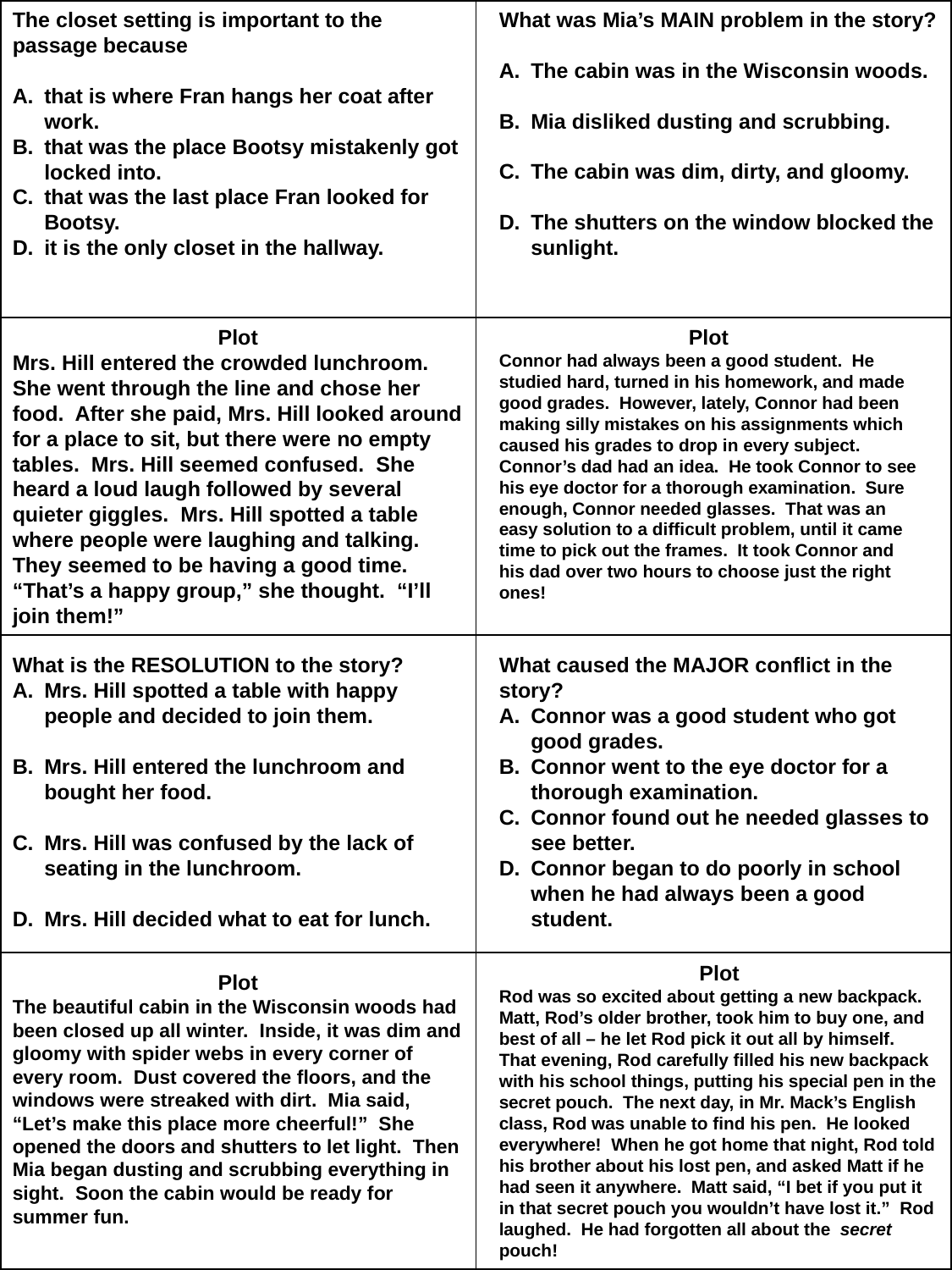

|  |  |
| --- | --- |
|  |  |
|  |  |
|  |  |
The closet setting is important to the passage because

that is where Fran hangs her coat after work.
that was the place Bootsy mistakenly got locked into.
that was the last place Fran looked for Bootsy.
it is the only closet in the hallway.

What was Mia’s MAIN problem in the story?

The cabin was in the Wisconsin woods.

Mia disliked dusting and scrubbing.

The cabin was dim, dirty, and gloomy.

The shutters on the window blocked the sunlight.

Plot
Mrs. Hill entered the crowded lunchroom.  She went through the line and chose her food.  After she paid, Mrs. Hill looked around for a place to sit, but there were no empty tables.  Mrs. Hill seemed confused.  She heard a loud laugh followed by several quieter giggles.  Mrs. Hill spotted a table where people were laughing and talking.  They seemed to be having a good time.  “That’s a happy group,” she thought.  “I’ll join them!”
Plot
Connor had always been a good student.  He studied hard, turned in his homework, and made good grades.  However, lately, Connor had been making silly mistakes on his assignments which caused his grades to drop in every subject.  Connor’s dad had an idea.  He took Connor to see his eye doctor for a thorough examination.  Sure enough, Connor needed glasses.  That was an easy solution to a difficult problem, until it came time to pick out the frames.  It took Connor and his dad over two hours to choose just the right ones!

What is the RESOLUTION to the story?
Mrs. Hill spotted a table with happy people and decided to join them.

Mrs. Hill entered the lunchroom and bought her food.

Mrs. Hill was confused by the lack of seating in the lunchroom.

Mrs. Hill decided what to eat for lunch.

What caused the MAJOR conflict in the story?
Connor was a good student who got good grades.
Connor went to the eye doctor for a thorough examination.
Connor found out he needed glasses to see better.
Connor began to do poorly in school when he had always been a good student.
Plot
Rod was so excited about getting a new backpack.  Matt, Rod’s older brother, took him to buy one, and best of all – he let Rod pick it out all by himself.  That evening, Rod carefully filled his new backpack with his school things, putting his special pen in the secret pouch.  The next day, in Mr. Mack’s English class, Rod was unable to find his pen.  He looked everywhere!  When he got home that night, Rod told his brother about his lost pen, and asked Matt if he had seen it anywhere.  Matt said, “I bet if you put it in that secret pouch you wouldn’t have lost it.”  Rod laughed.  He had forgotten all about the  secret  pouch!

Plot
The beautiful cabin in the Wisconsin woods had been closed up all winter.  Inside, it was dim and gloomy with spider webs in every corner of every room.  Dust covered the floors, and the windows were streaked with dirt.  Mia said, “Let’s make this place more cheerful!”  She opened the doors and shutters to let light.  Then Mia began dusting and scrubbing everything in sight.  Soon the cabin would be ready for summer fun.